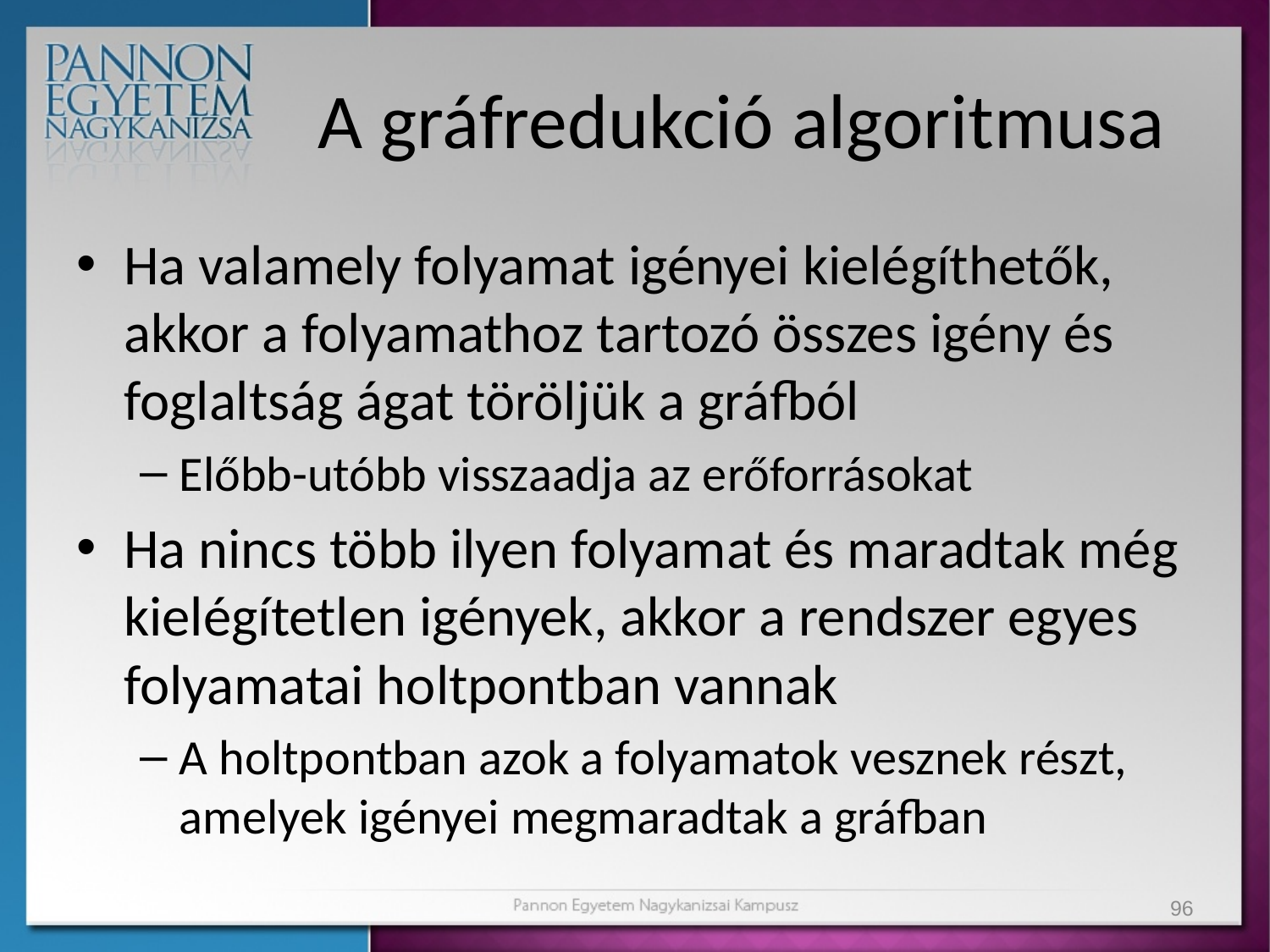

# A gráfredukció algoritmusa
Ha valamely folyamat igényei kielégíthetők, akkor a folyamathoz tartozó összes igény és foglaltság ágat töröljük a gráfból
Előbb-utóbb visszaadja az erőforrásokat
Ha nincs több ilyen folyamat és maradtak még kielégítetlen igények, akkor a rendszer egyes folyamatai holtpontban vannak
A holtpontban azok a folyamatok vesznek részt, amelyek igényei megmaradtak a gráfban
96